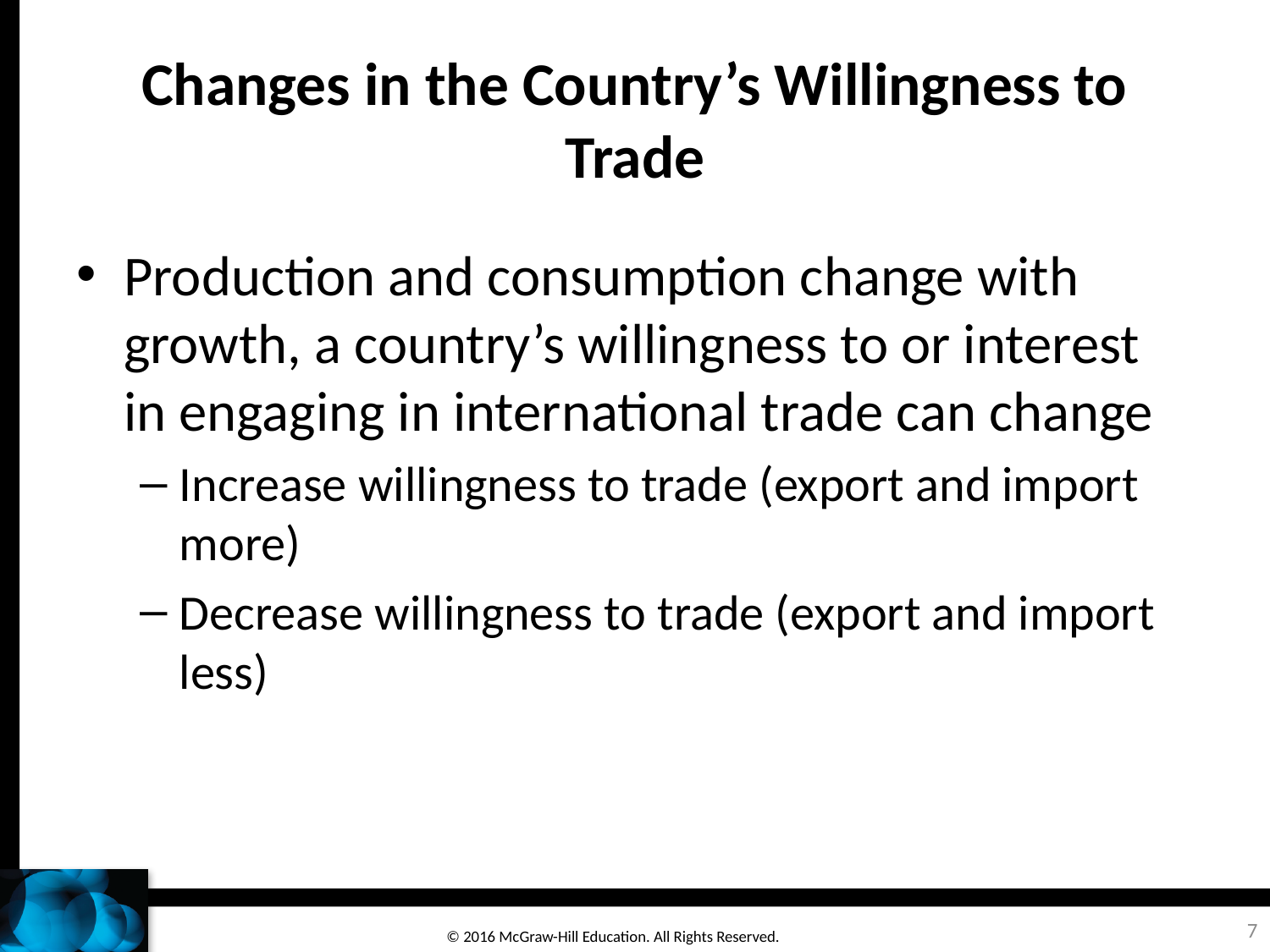

# Changes in the Country’s Willingness to Trade
Production and consumption change with growth, a country’s willingness to or interest in engaging in international trade can change
Increase willingness to trade (export and import more)
Decrease willingness to trade (export and import less)
7
© 2016 McGraw-Hill Education. All Rights Reserved.